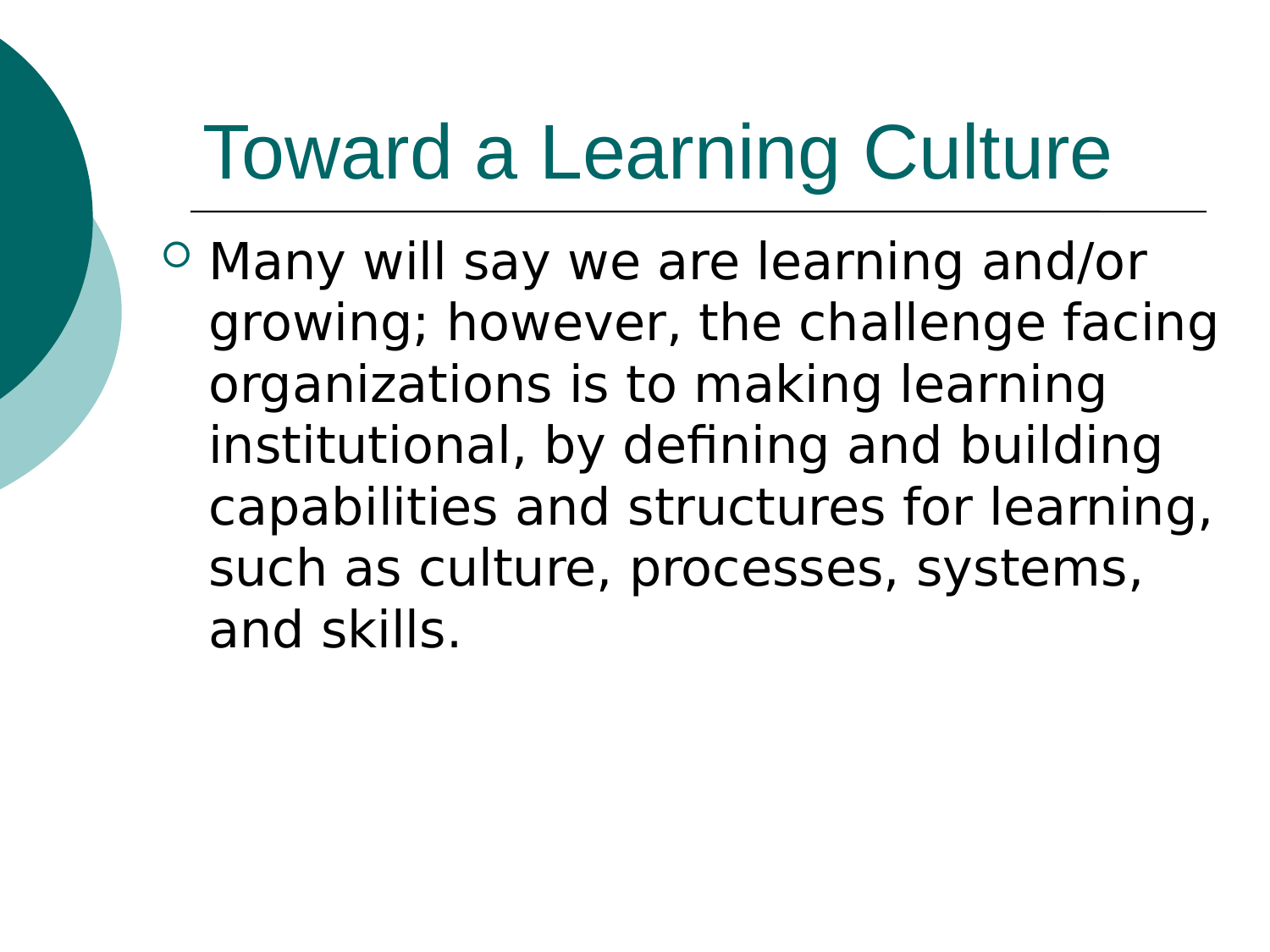

# Toward a Learning Culture
Many will say we are learning and/or growing; however, the challenge facing organizations is to making learning institutional, by defining and building capabilities and structures for learning, such as culture, processes, systems, and skills.